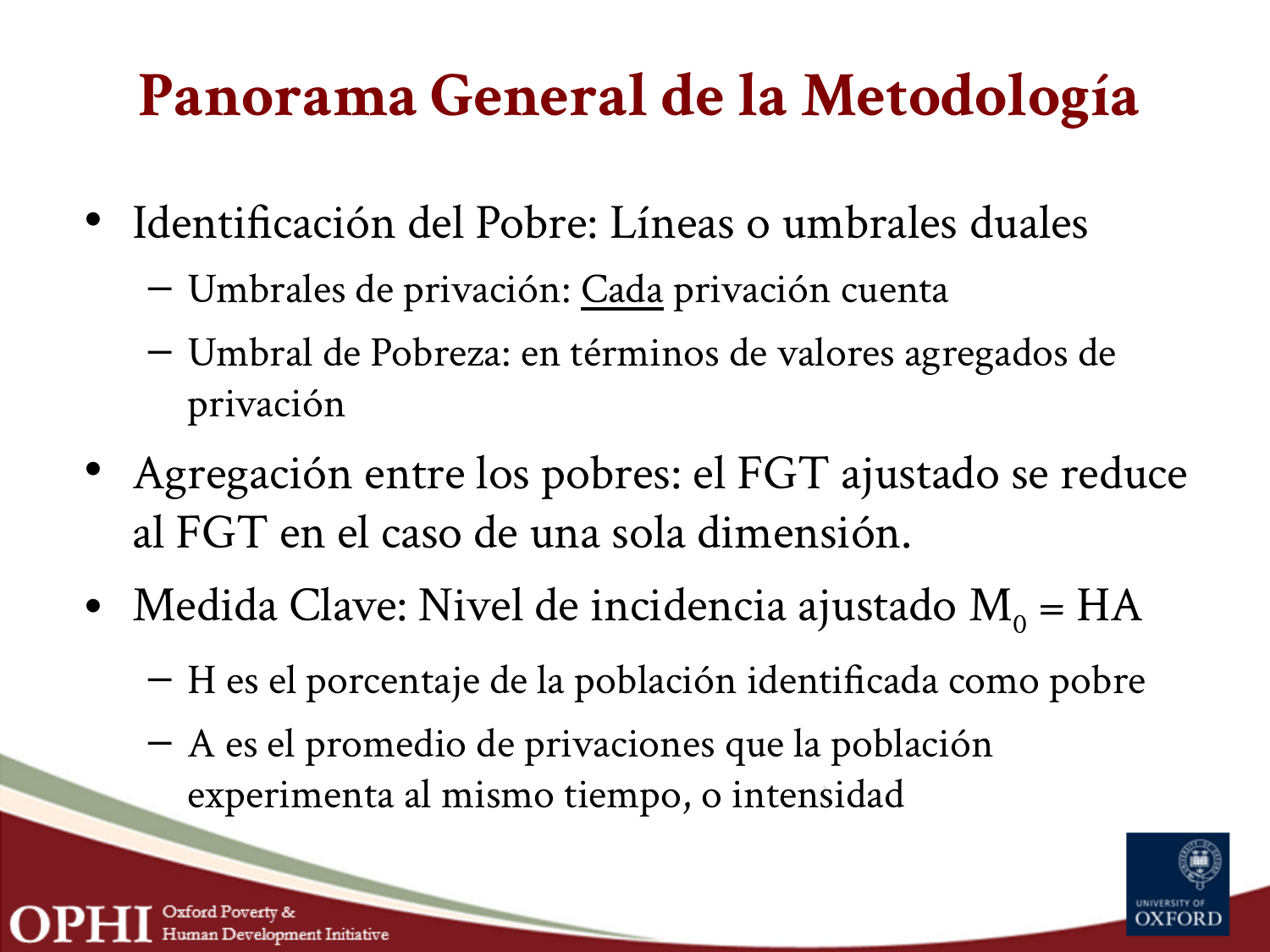

# Panorama General de la Metodología
Identificación del Pobre: Líneas o umbrales duales
Umbrales de privación: Cada privación cuenta
Umbral de Pobreza: en términos de valores agregados de privación
Agregación entre los pobres: el FGT ajustado se reduce al FGT en el caso de una sola dimensión.
Medida Clave: Nivel de incidencia ajustado M0 = HA
H es el porcentaje de la población identificada como pobre
A es el promedio de privaciones que la población experimenta al mismo tiempo, o intensidad